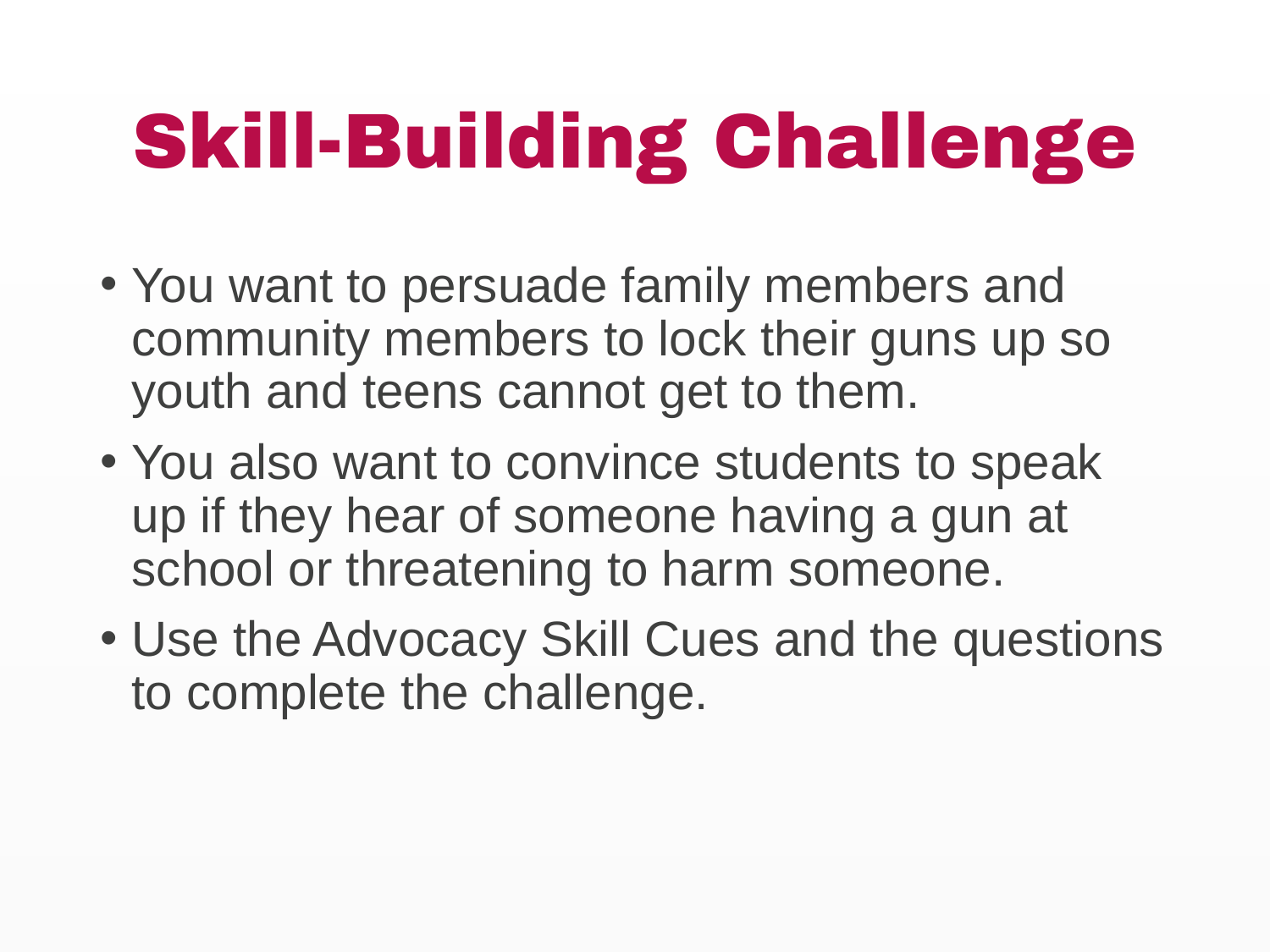

# Skill-Building Challenge
You want to persuade family members and community members to lock their guns up so youth and teens cannot get to them.
You also want to convince students to speak up if they hear of someone having a gun at school or threatening to harm someone.
Use the Advocacy Skill Cues and the questions to complete the challenge.